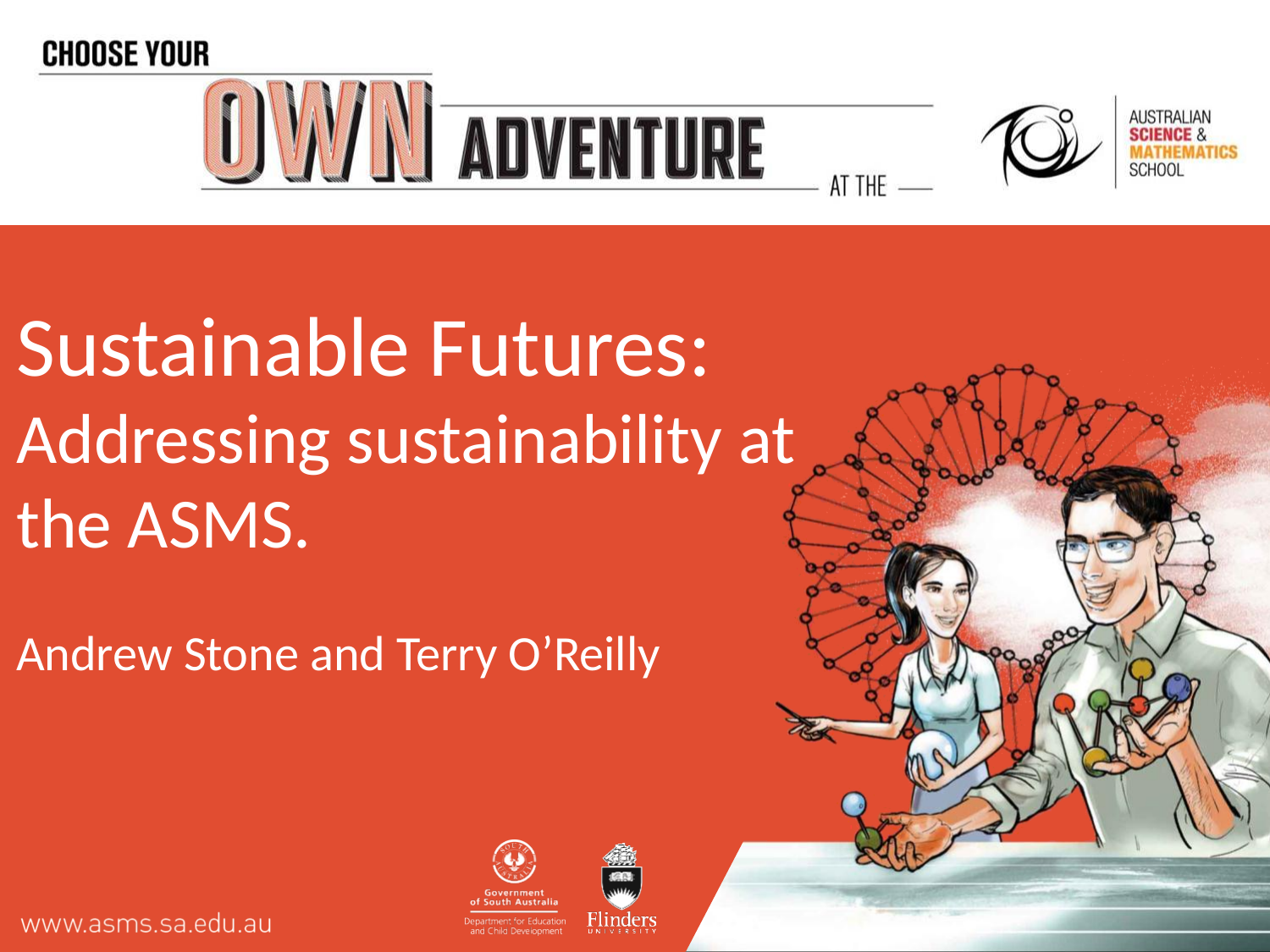

# Sustainable Futures: Addressing sustainability at the ASMS. Andrew Stone and Terry O’Reilly